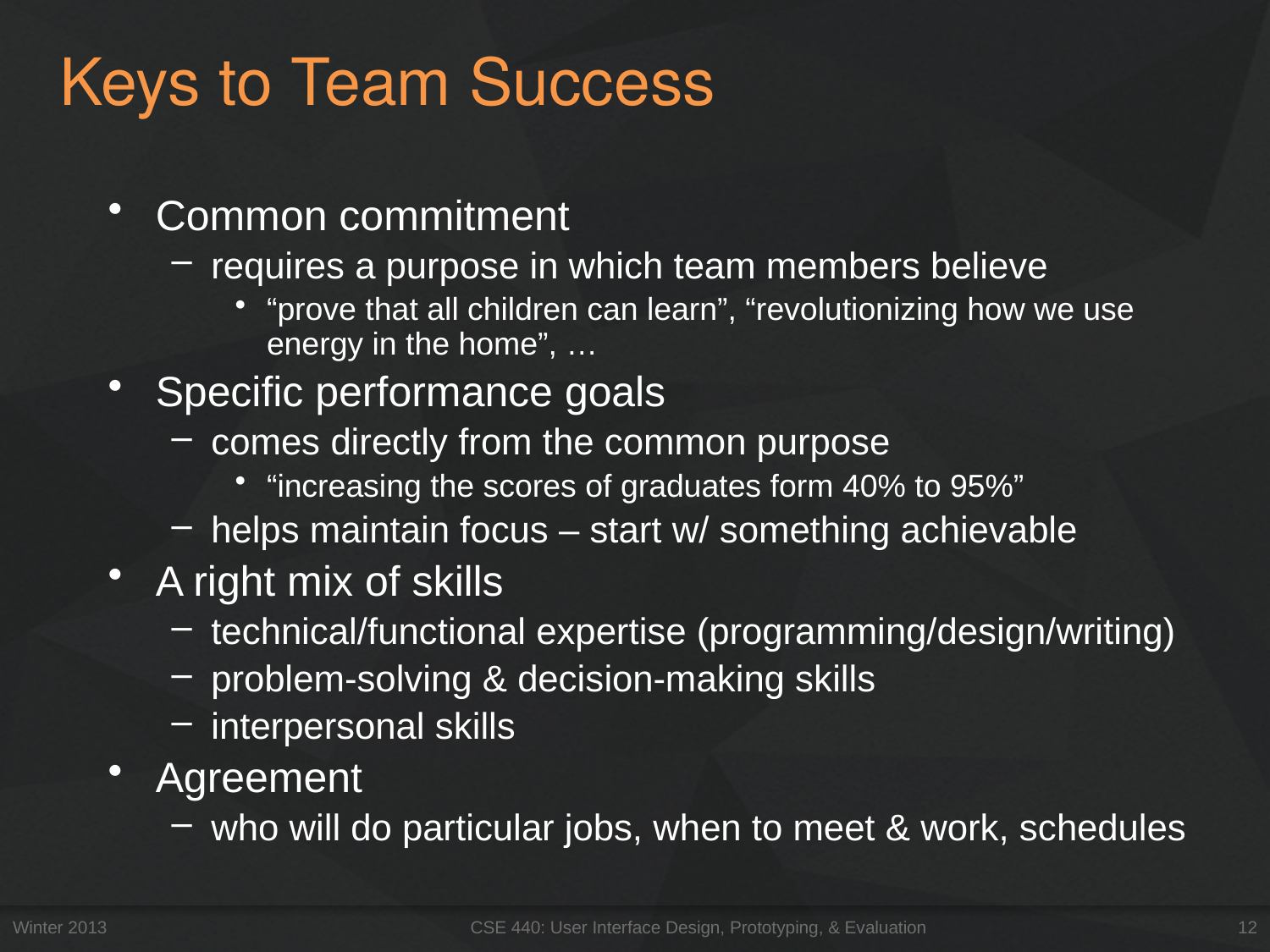

# Keys to Team Success
Common commitment
requires a purpose in which team members believe
“prove that all children can learn”, “revolutionizing how we use energy in the home”, …
Specific performance goals
comes directly from the common purpose
“increasing the scores of graduates form 40% to 95%”
helps maintain focus – start w/ something achievable
A right mix of skills
technical/functional expertise (programming/design/writing)
problem-solving & decision-making skills
interpersonal skills
Agreement
who will do particular jobs, when to meet & work, schedules
Winter 2013
CSE 440: User Interface Design, Prototyping, & Evaluation
12